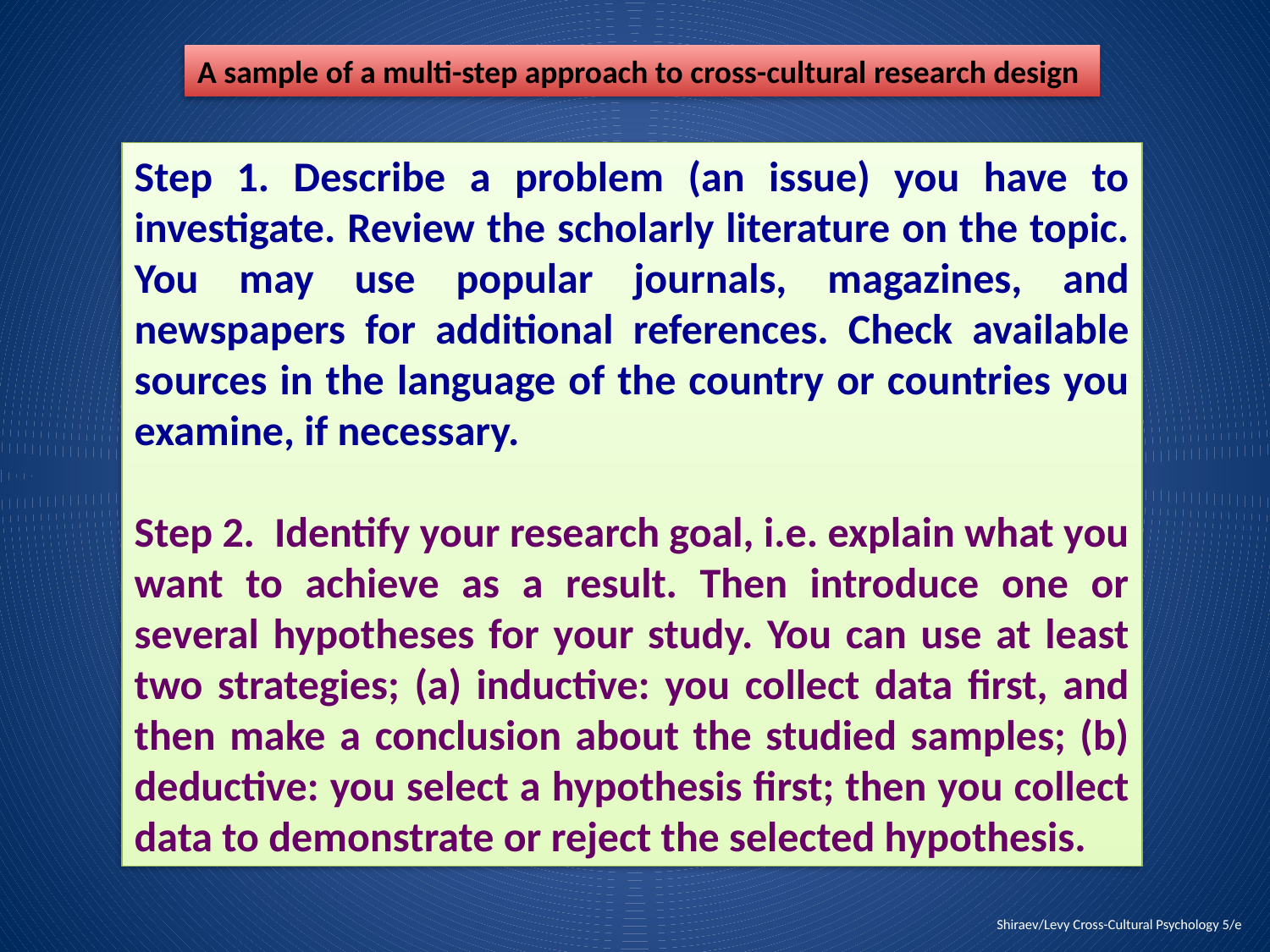

A sample of a multi-step approach to cross-cultural research design
Step 1. Describe a problem (an issue) you have to investigate. Review the scholarly literature on the topic. You may use popular journals, magazines, and newspapers for additional references. Check available sources in the language of the country or countries you examine, if necessary.

Step 2.  Identify your research goal, i.e. explain what you want to achieve as a result. Then introduce one or several hypotheses for your study. You can use at least two strategies; (a) inductive: you collect data first, and then make a conclusion about the studied samples; (b) deductive: you select a hypothesis first; then you collect data to demonstrate or reject the selected hypothesis.
Shiraev/Levy Cross-Cultural Psychology 5/e